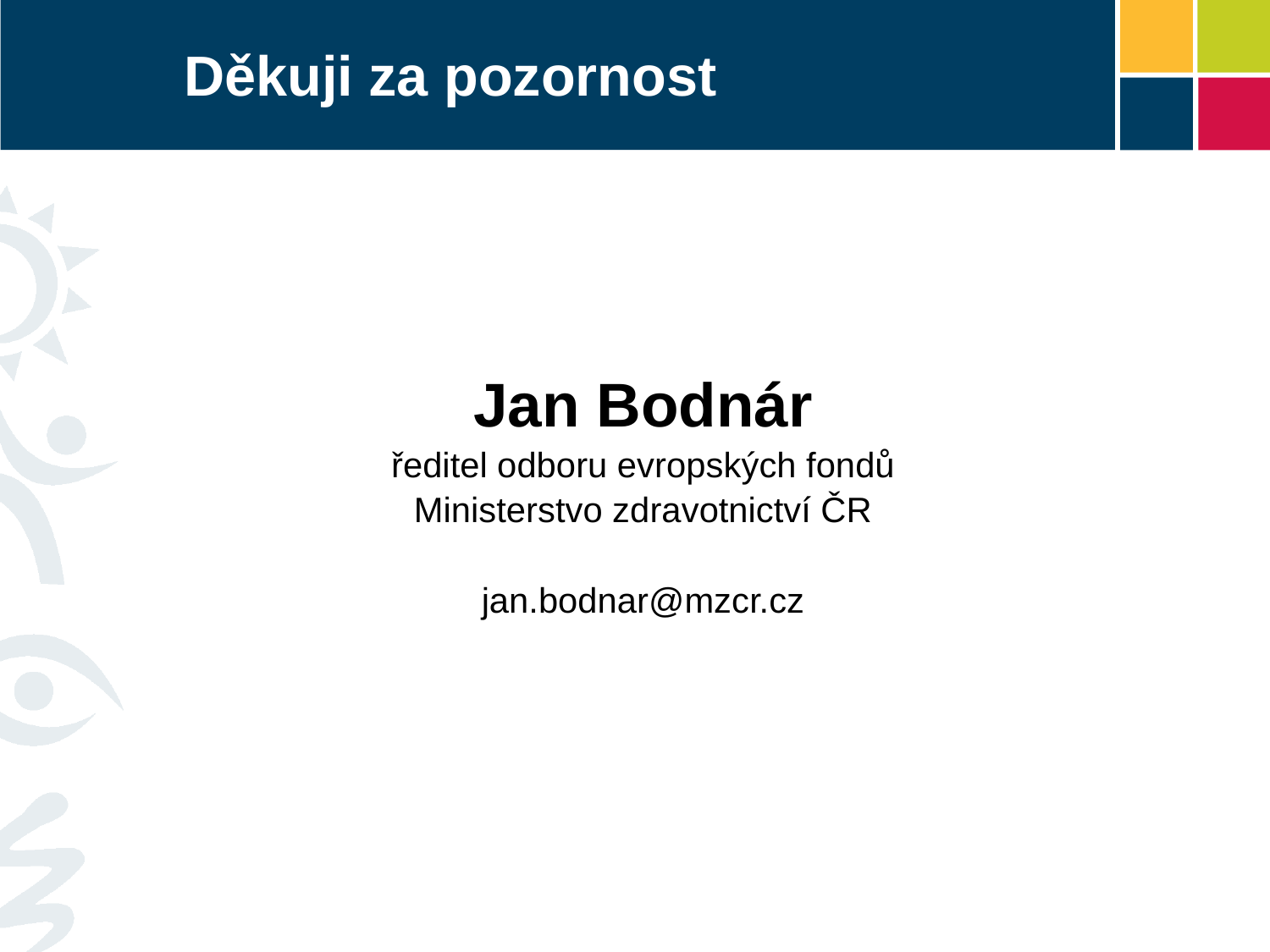

# Děkuji za pozornost

Jan Bodnár
ředitel odboru evropských fondů
Ministerstvo zdravotnictví ČR

jan.bodnar@mzcr.cz